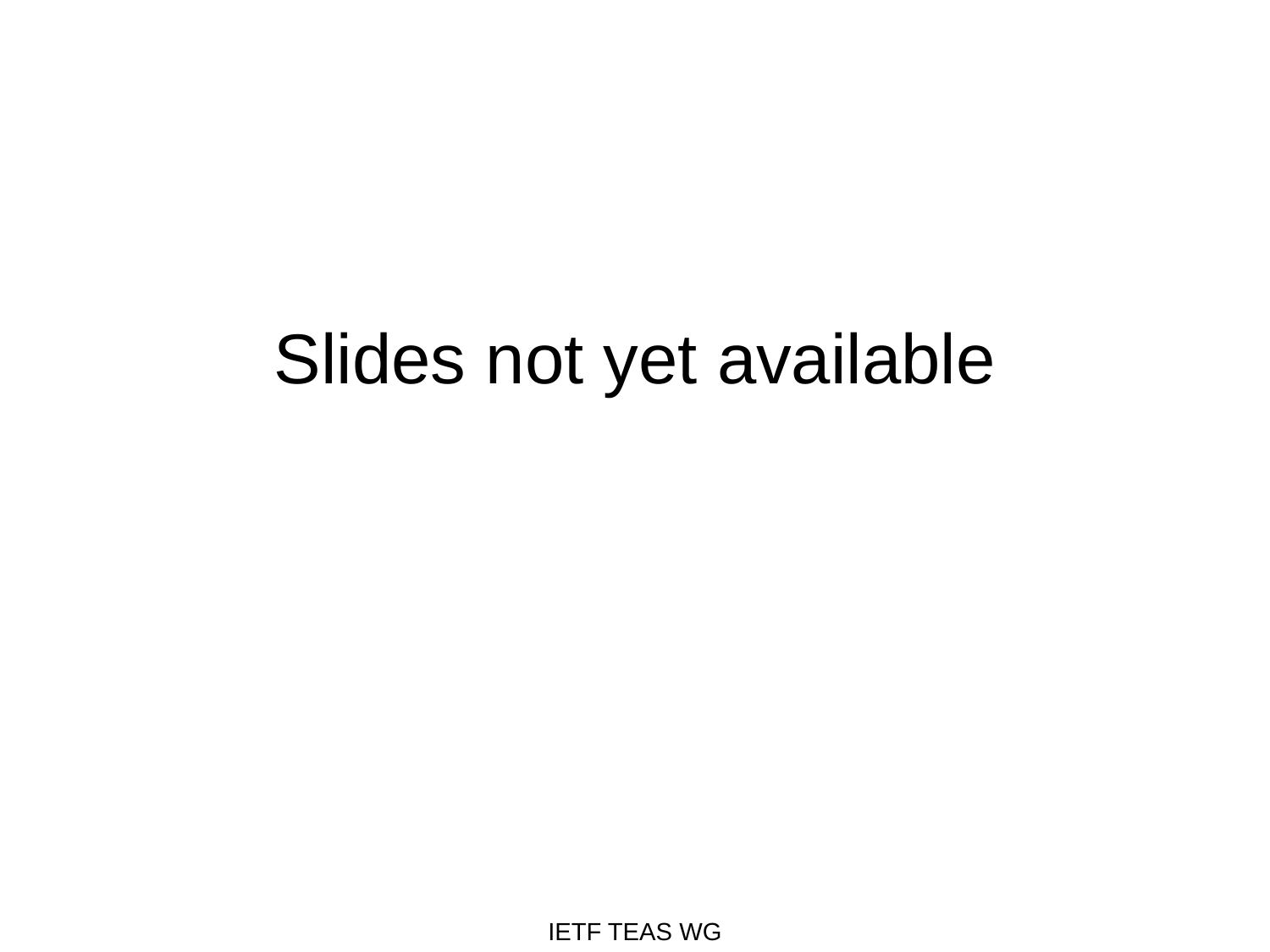

# Slides not yet available

IETF TEAS WG